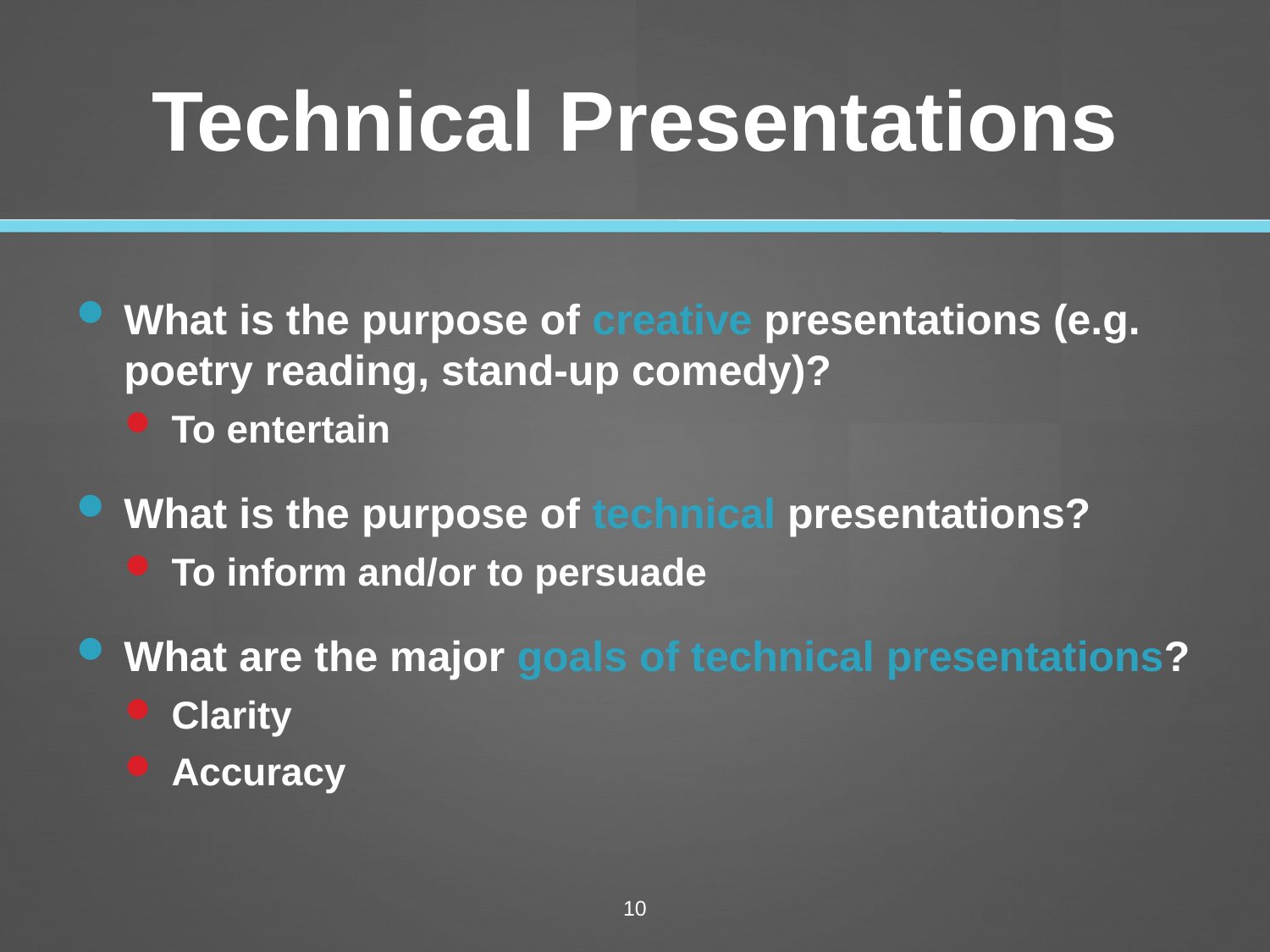

# Technical Presentations
What is the purpose of creative presentations (e.g. poetry reading, stand-up comedy)?
To entertain
What is the purpose of technical presentations?
To inform and/or to persuade
What are the major goals of technical presentations?
Clarity
Accuracy

10